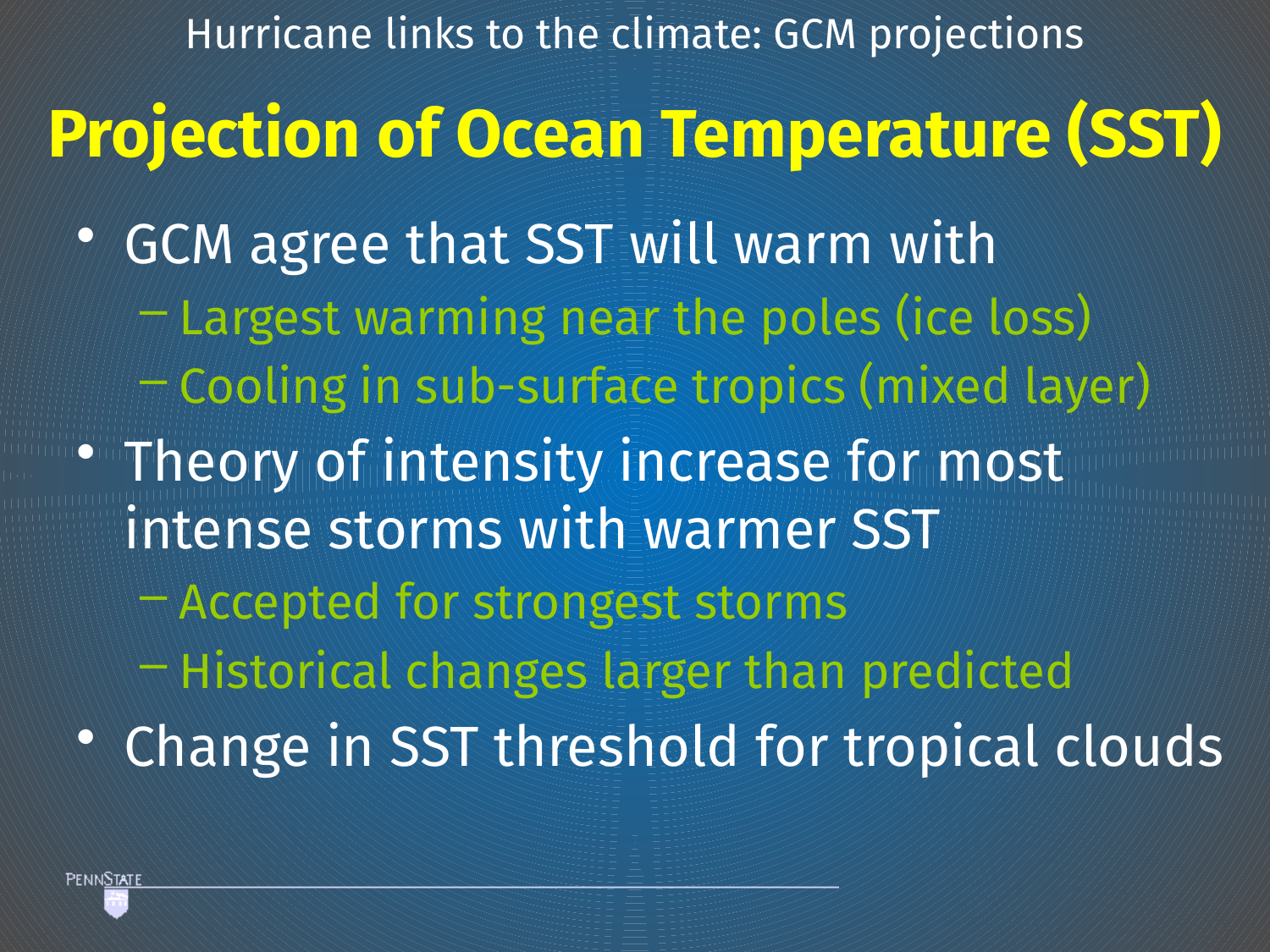

Hurricane links to the climate: GCM projections
# Projection of Ocean Temperature (SST)
GCM agree that SST will warm with
Largest warming near the poles (ice loss)
Cooling in sub-surface tropics (mixed layer)
Theory of intensity increase for most intense storms with warmer SST
Accepted for strongest storms
Historical changes larger than predicted
Change in SST threshold for tropical clouds